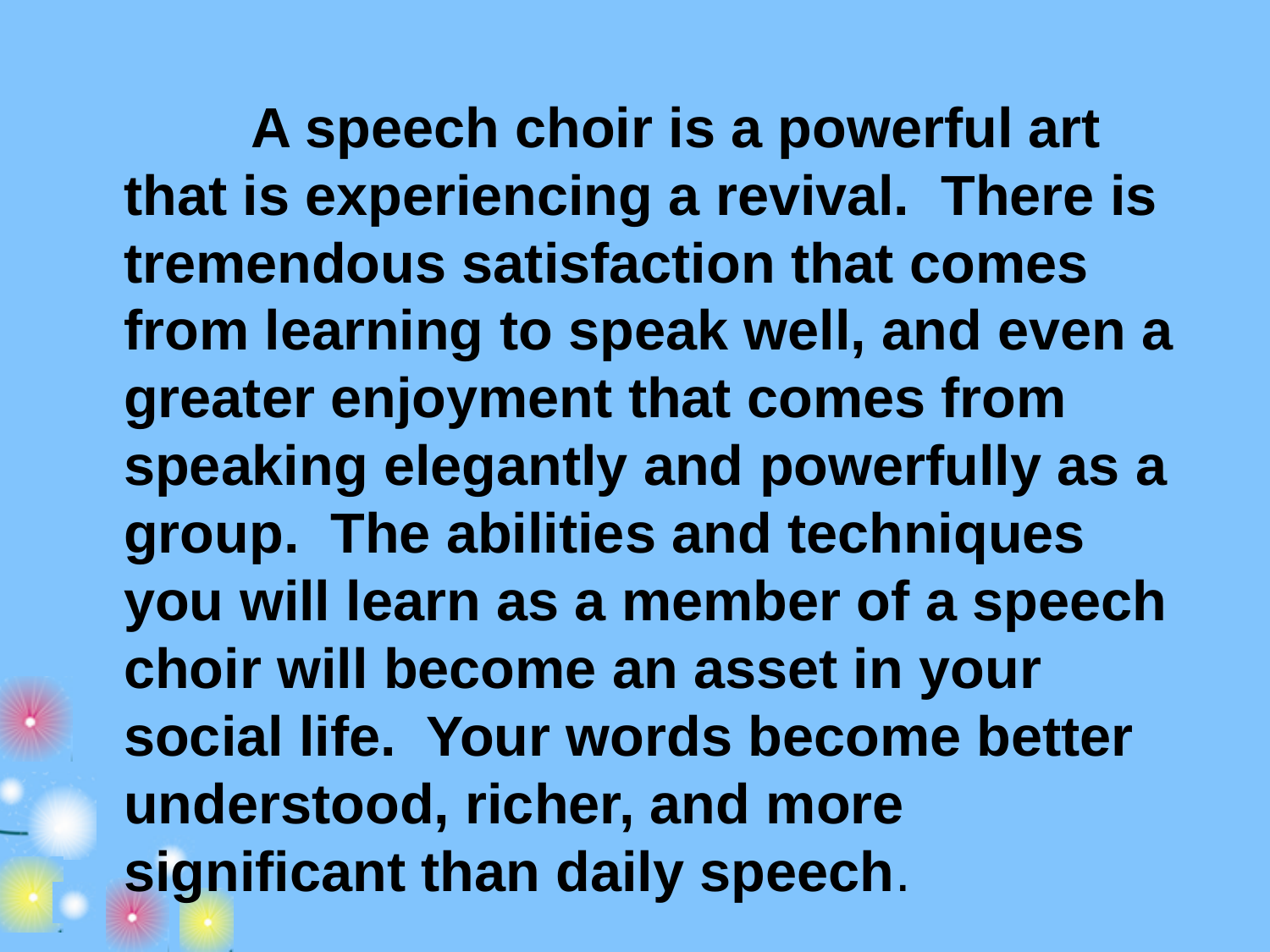

A speech choir is a powerful art that is experiencing a revival.  There is tremendous satisfaction that comes from learning to speak well, and even a greater enjoyment that comes from speaking elegantly and powerfully as a group.  The abilities and techniques you will learn as a member of a speech choir will become an asset in your social life.  Your words become better understood, richer, and more significant than daily speech.